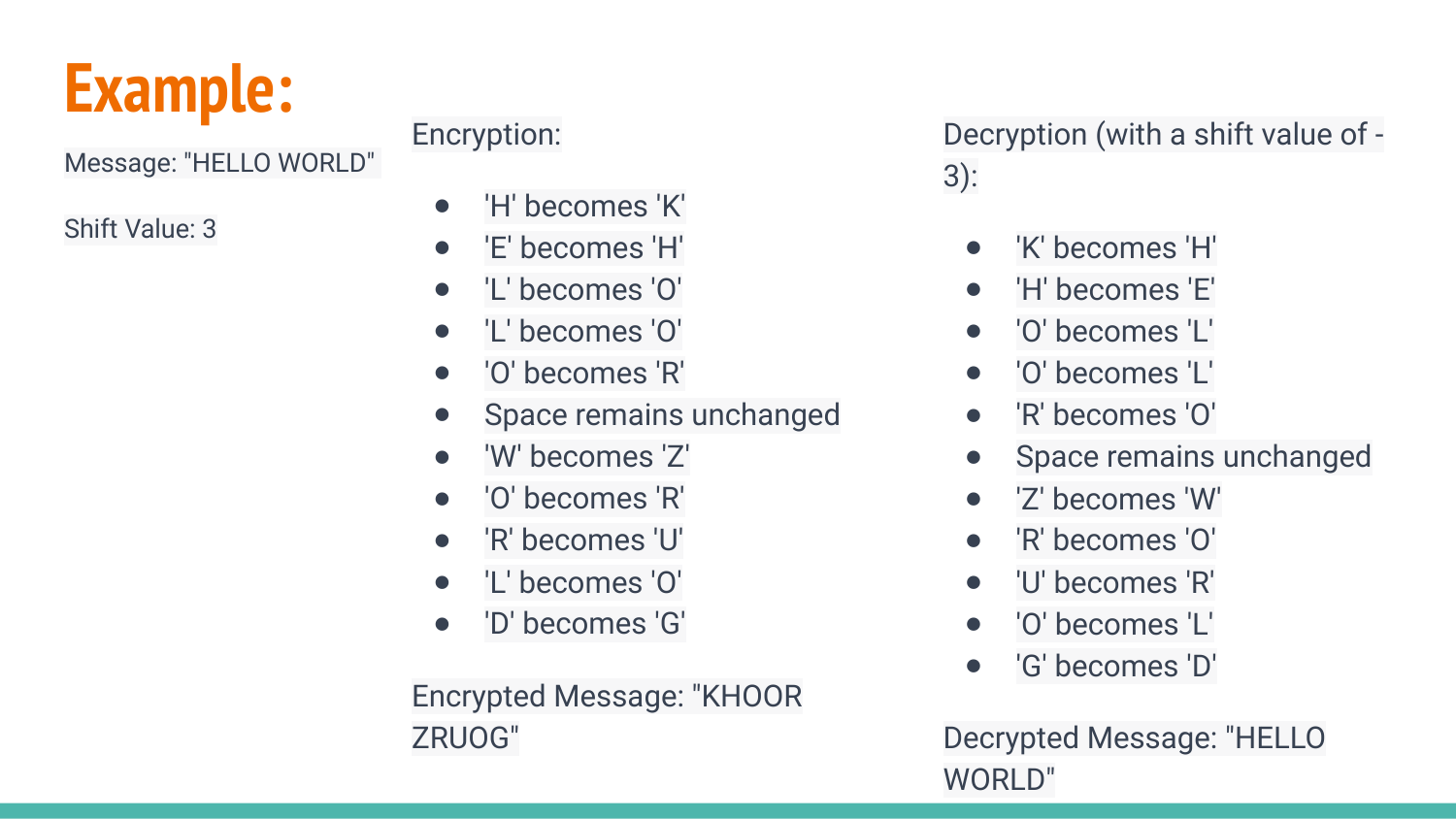

# Example:

Encryption:
'H' becomes 'K'
'E' becomes 'H'
'L' becomes 'O'
'L' becomes 'O'
'O' becomes 'R'
Space remains unchanged
'W' becomes 'Z'
'O' becomes 'R'
'R' becomes 'U'
'L' becomes 'O'
'D' becomes 'G'
Encrypted Message: "KHOOR ZRUOG"
Decryption (with a shift value of -3):
'K' becomes 'H'
'H' becomes 'E'
'O' becomes 'L'
'O' becomes 'L'
'R' becomes 'O'
Space remains unchanged
'Z' becomes 'W'
'R' becomes 'O'
'U' becomes 'R'
'O' becomes 'L'
'G' becomes 'D'
Decrypted Message: "HELLO WORLD"

Message: "HELLO WORLD"
Shift Value: 3